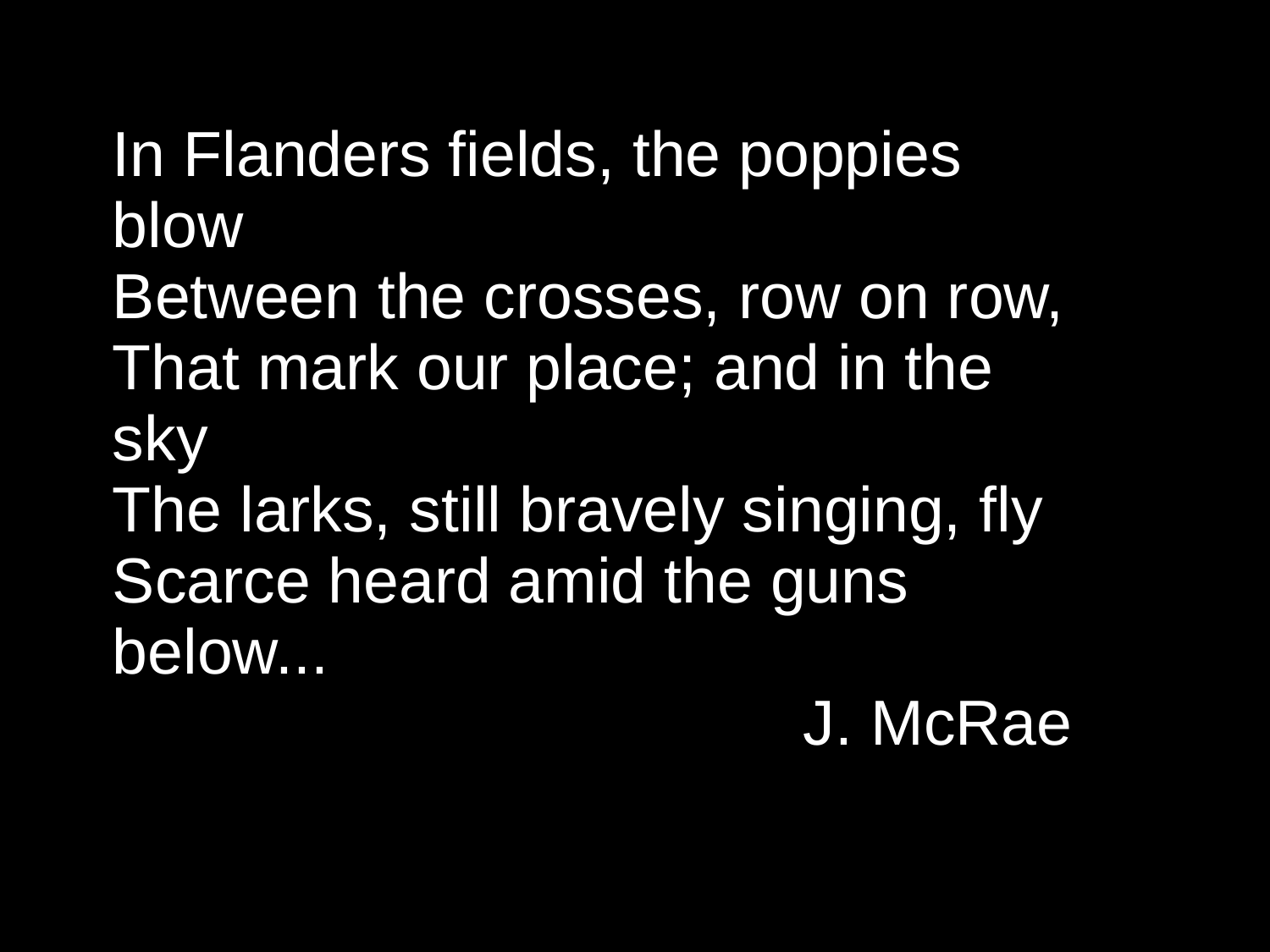

In Flanders fields, the poppies blow
Between the crosses, row on row,
That mark our place; and in the sky
The larks, still bravely singing, fly
Scarce heard amid the guns below...
J. McRae